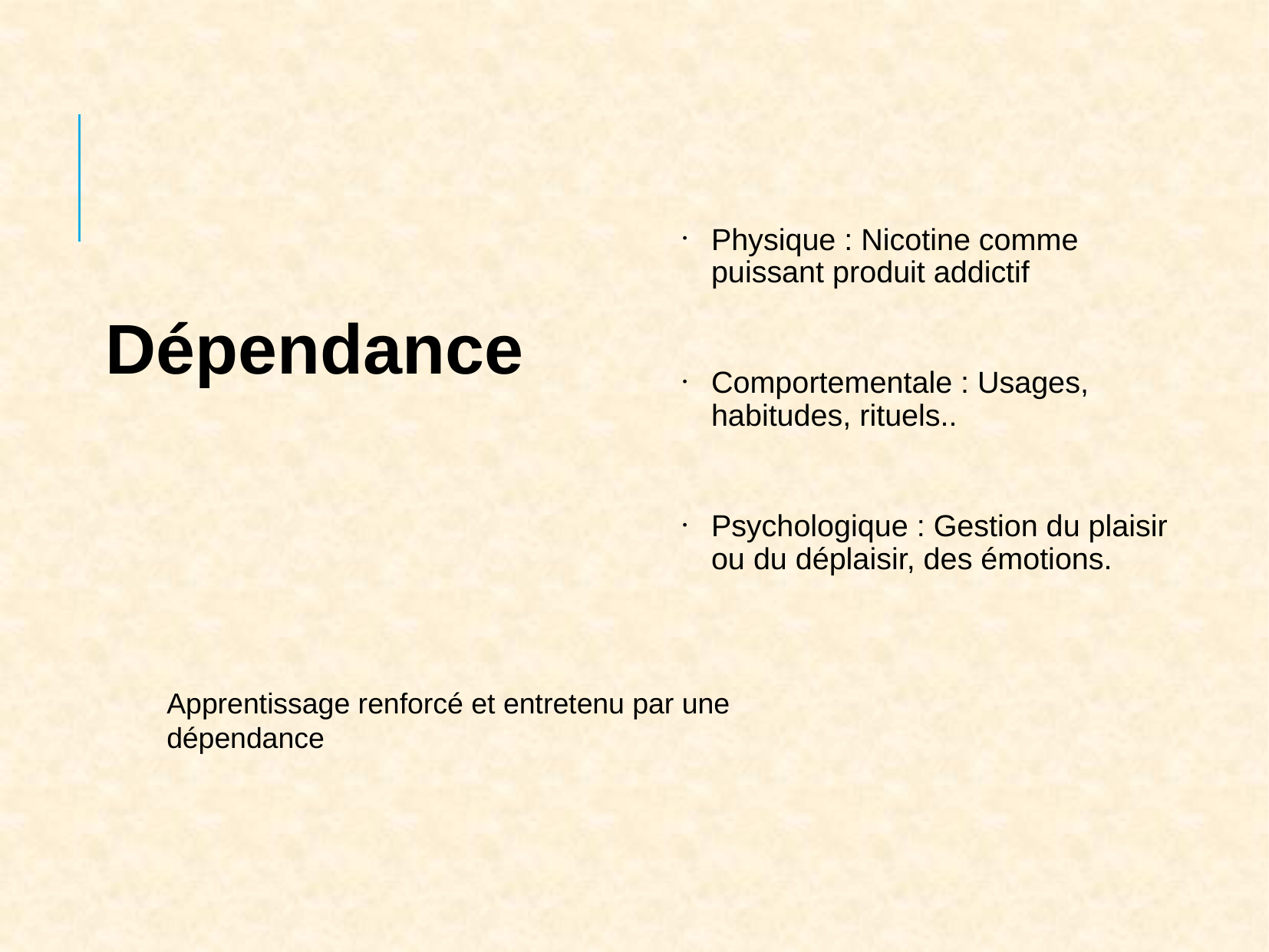

Physique : Nicotine comme puissant produit addictif

Comportementale : Usages, habitudes, rituels..

Psychologique : Gestion du plaisir ou du déplaisir, des émotions.
Dépendance
Apprentissage renforcé et entretenu par une dépendance